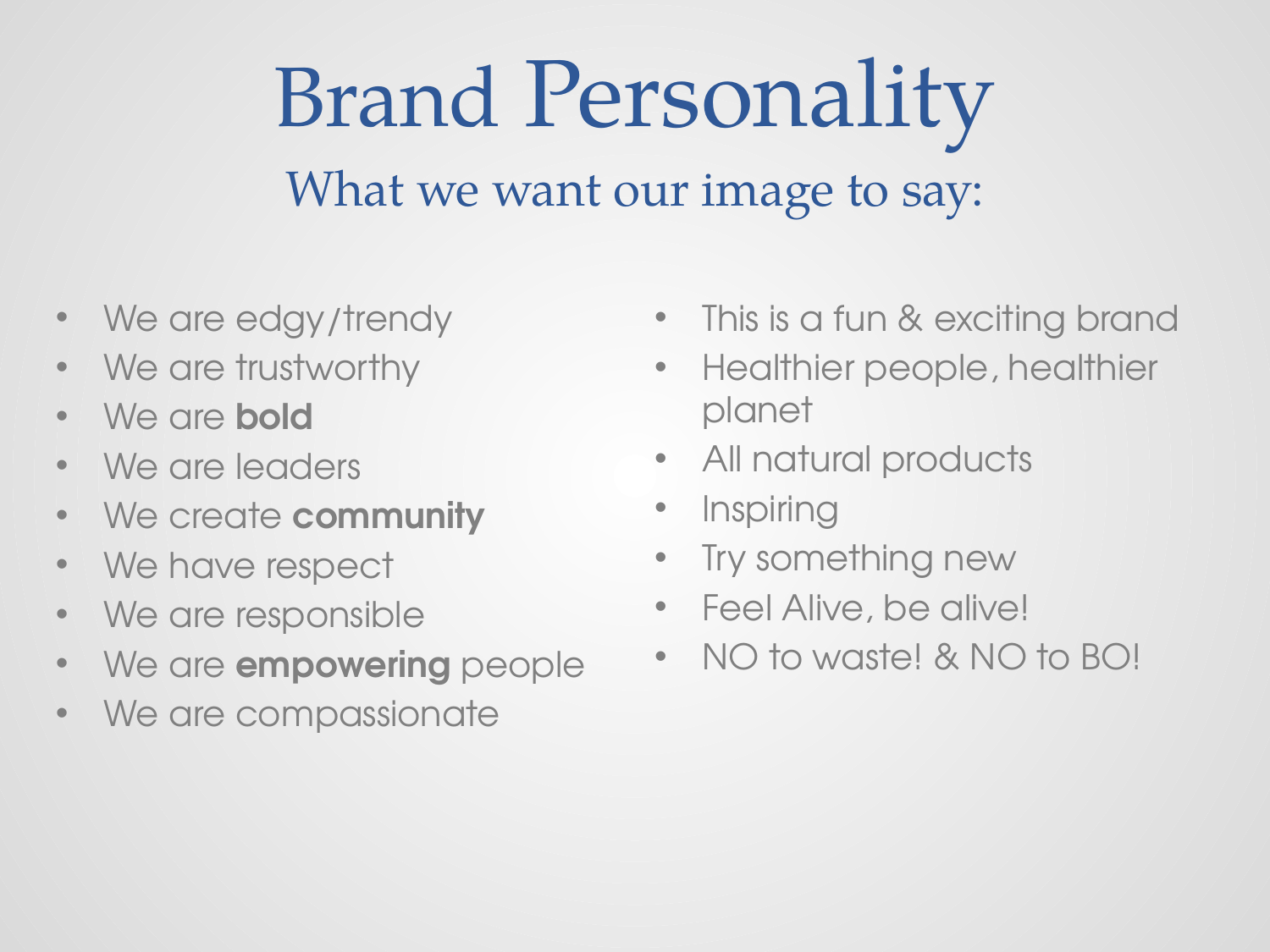

# What we want our image to say:
Brand Personality

We are edgy/trendy
We are trustworthy
We are bold
We are leaders
We create community
We have respect
We are responsible
We are empowering people
We are compassionate

This is a fun & exciting brand
Healthier people, healthier planet
All natural products
Inspiring
Try something new
Feel Alive, be alive!
NO to waste! & NO to BO!